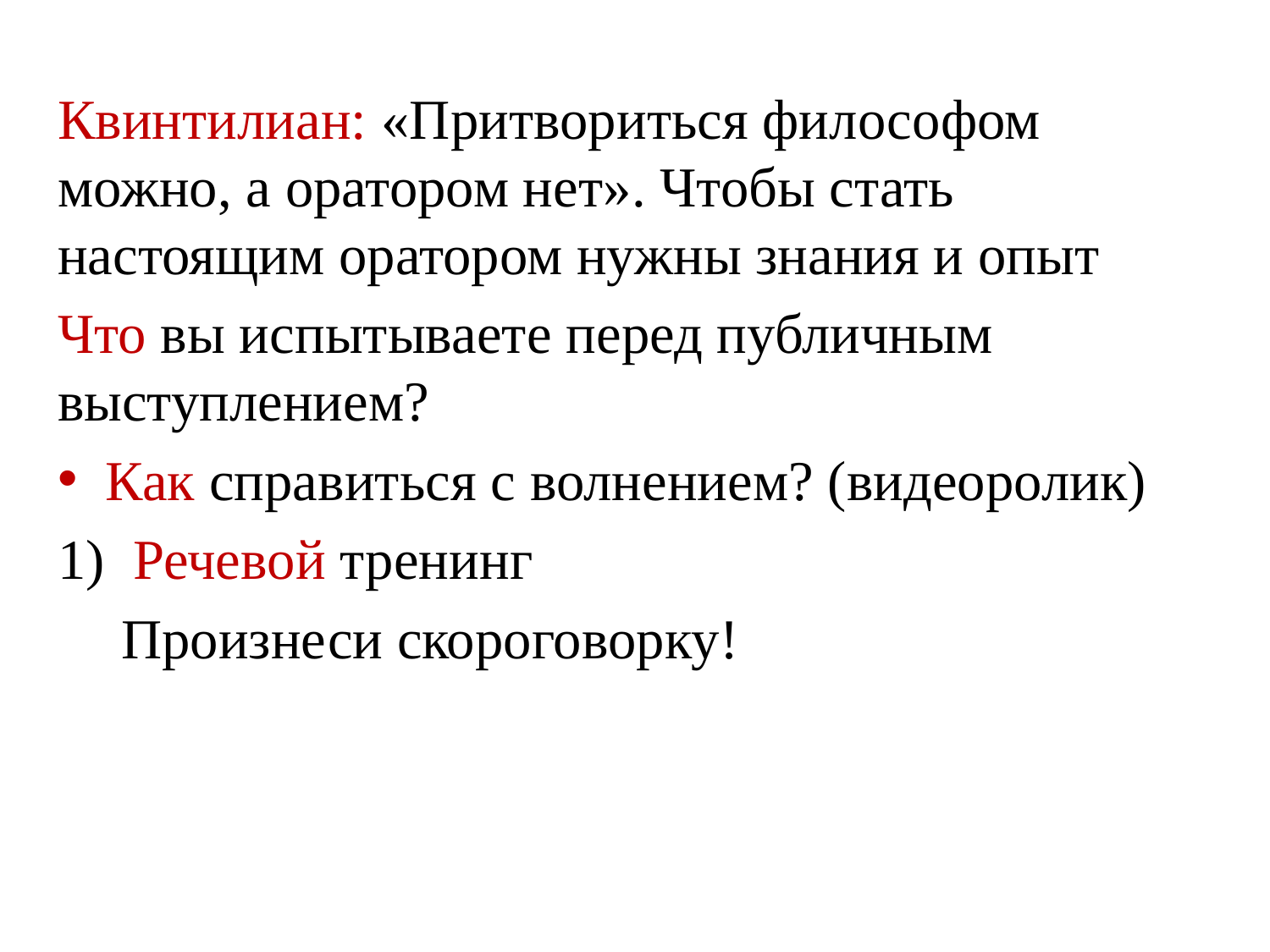

Квинтилиан: «Притвориться философом можно, а оратором нет». Чтобы стать настоящим оратором нужны знания и опыт
Что вы испытываете перед публичным выступлением?
Как справиться с волнением? (видеоролик)
1)  Речевой тренинг
     Произнеси скороговорку!